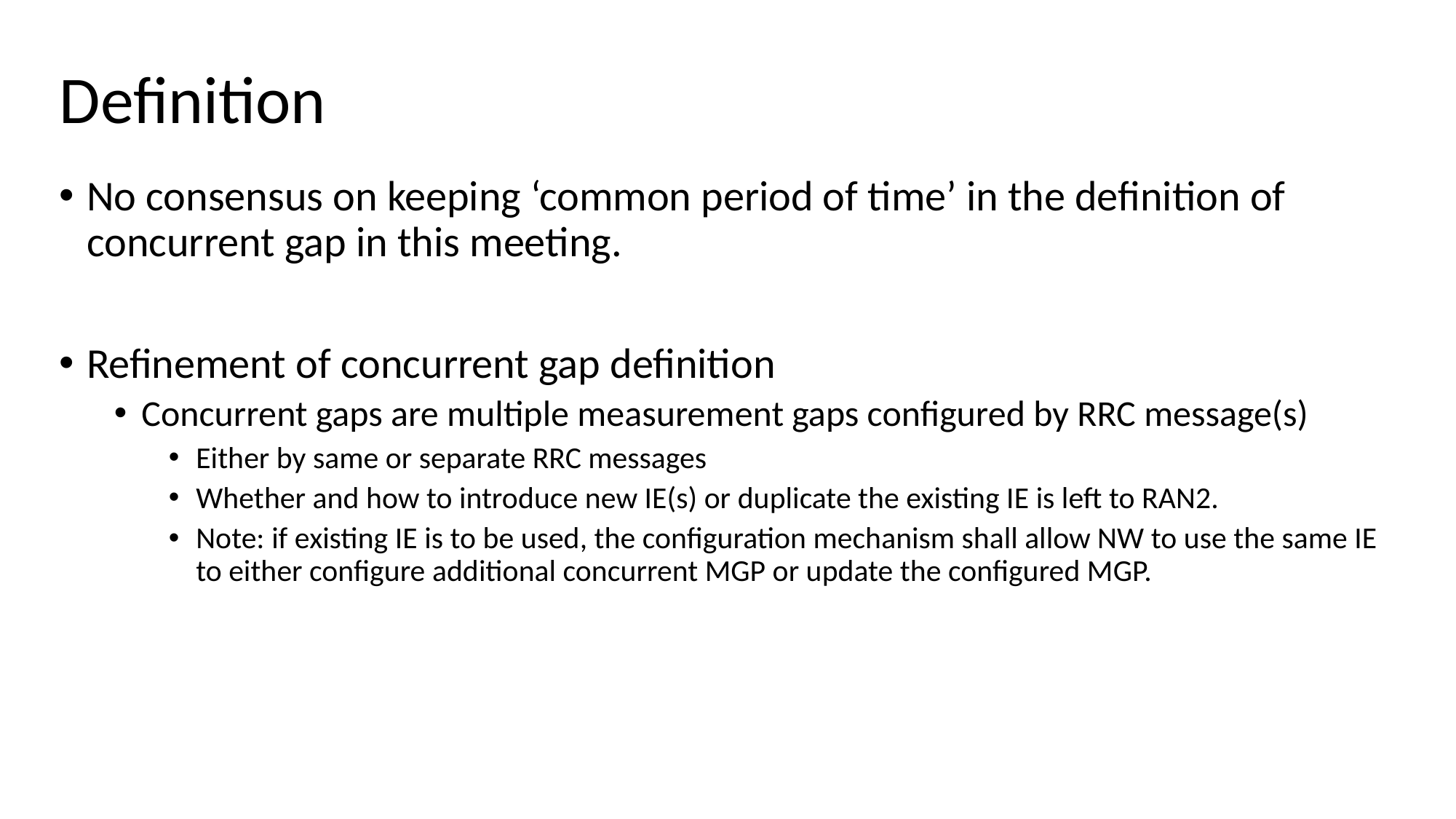

# Definition
No consensus on keeping ‘common period of time’ in the definition of concurrent gap in this meeting.

Refinement of concurrent gap definition
Concurrent gaps are multiple measurement gaps configured by RRC message(s)
Either by same or separate RRC messages
Whether and how to introduce new IE(s) or duplicate the existing IE is left to RAN2.
Note: if existing IE is to be used, the configuration mechanism shall allow NW to use the same IE to either configure additional concurrent MGP or update the configured MGP.